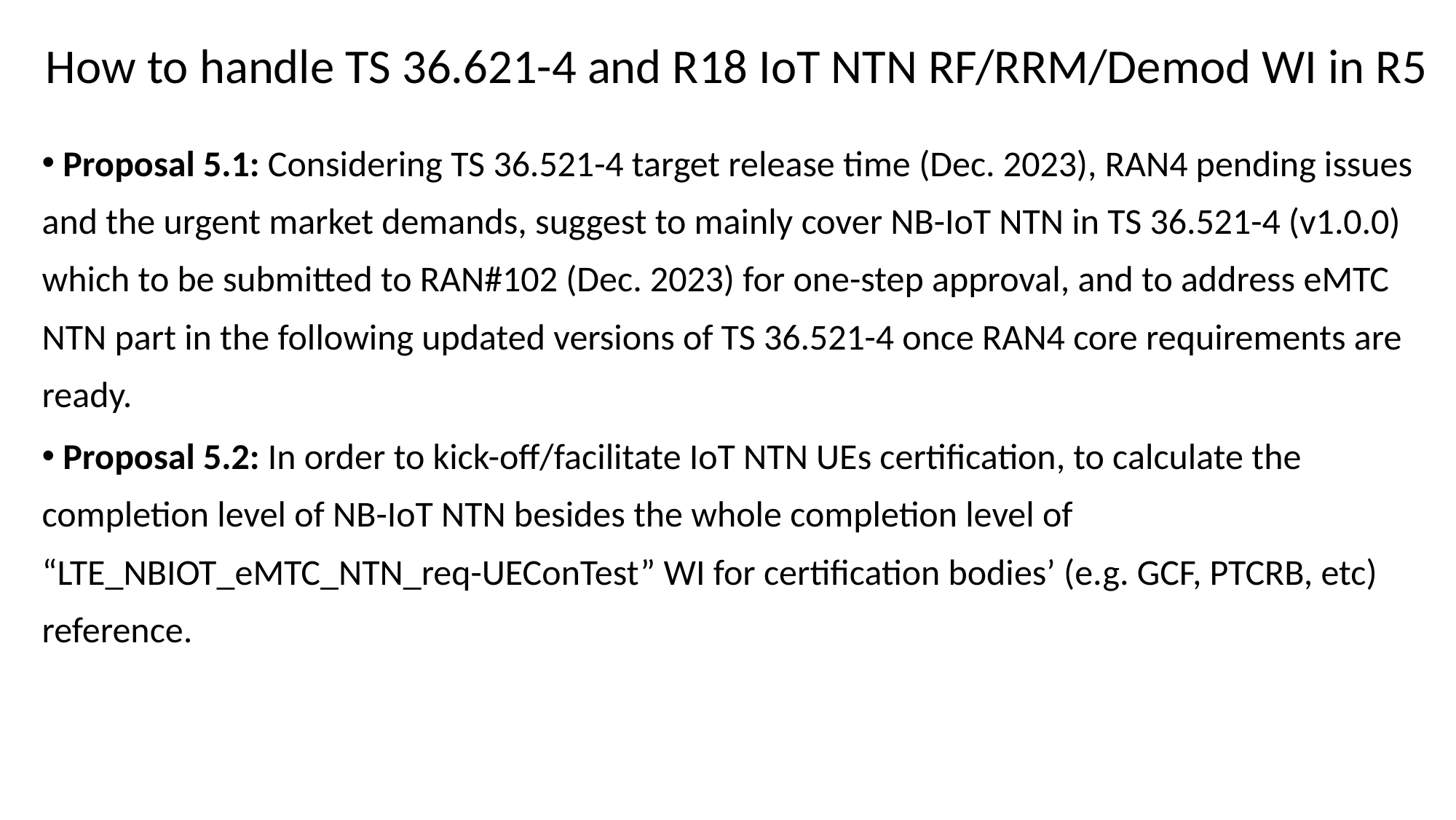

# How to handle TS 36.621-4 and R18 IoT NTN RF/RRM/Demod WI in R5
 Proposal 5.1: Considering TS 36.521-4 target release time (Dec. 2023), RAN4 pending issues and the urgent market demands, suggest to mainly cover NB-IoT NTN in TS 36.521-4 (v1.0.0) which to be submitted to RAN#102 (Dec. 2023) for one-step approval, and to address eMTC NTN part in the following updated versions of TS 36.521-4 once RAN4 core requirements are ready.
 Proposal 5.2: In order to kick-off/facilitate IoT NTN UEs certification, to calculate the completion level of NB-IoT NTN besides the whole completion level of “LTE_NBIOT_eMTC_NTN_req-UEConTest” WI for certification bodies’ (e.g. GCF, PTCRB, etc) reference.